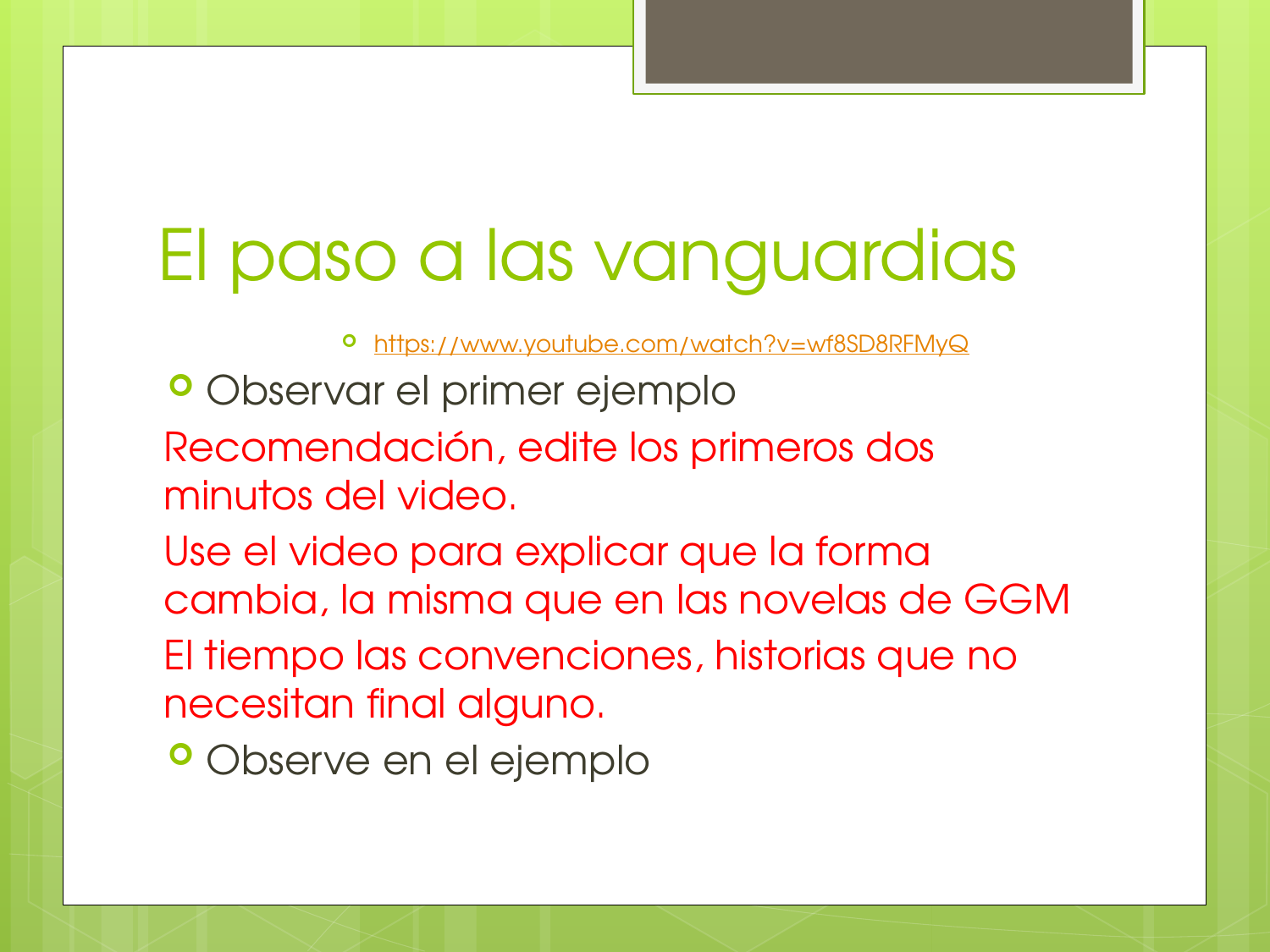

# El paso a las vanguardias
https://www.youtube.com/watch?v=wf8SD8RFMyQ
Observar el primer ejemplo
Recomendación, edite los primeros dos minutos del video.
Use el video para explicar que la forma cambia, la misma que en las novelas de GGM
El tiempo las convenciones, historias que no necesitan final alguno.
Observe en el ejemplo